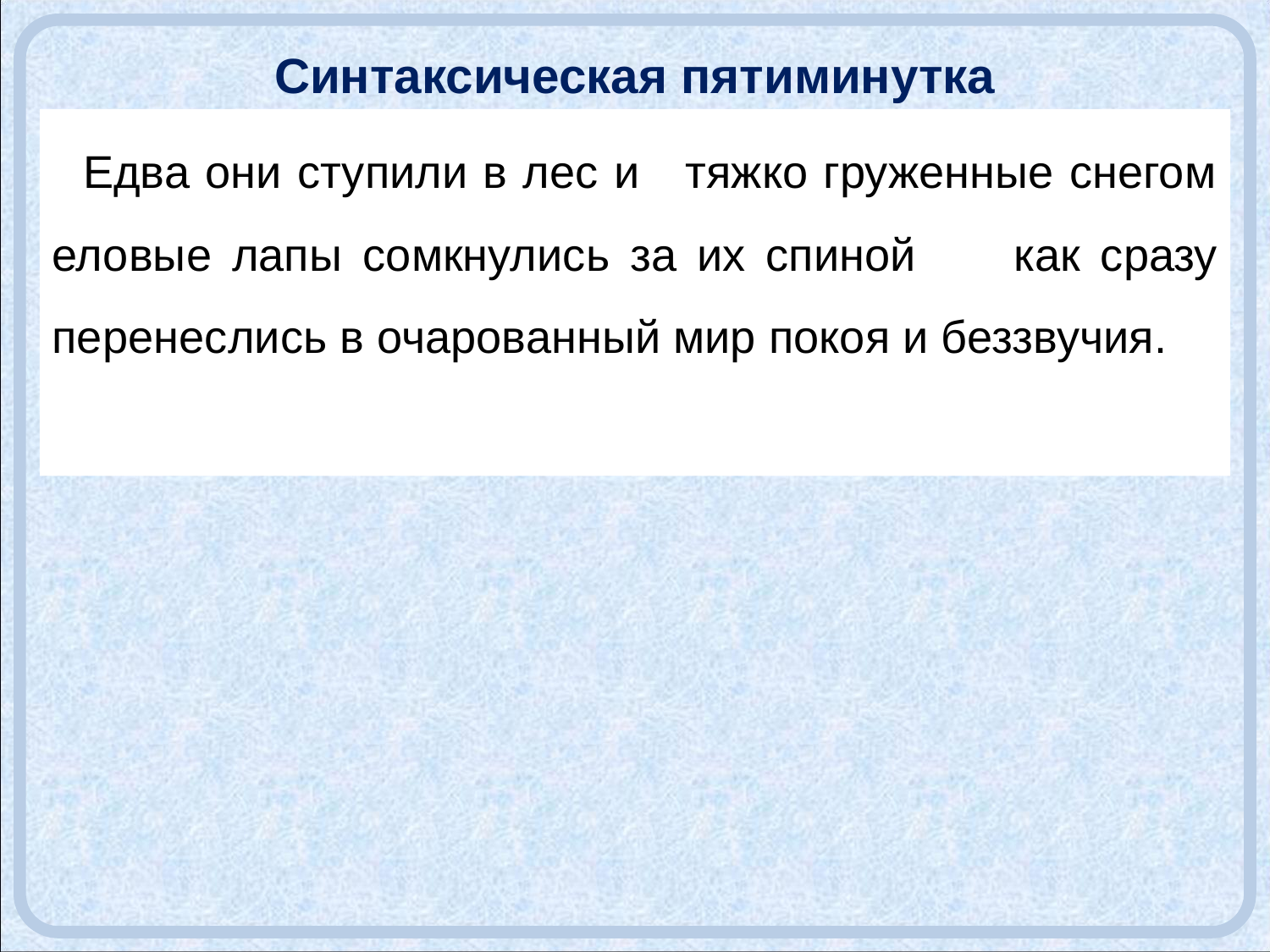

# Синтаксическая пятиминутка
  Едва они ступили в лес и   тяжко груженные снегом еловые лапы сомкнулись за их спиной     как сразу перенеслись в очарованный мир покоя и беззвучия.